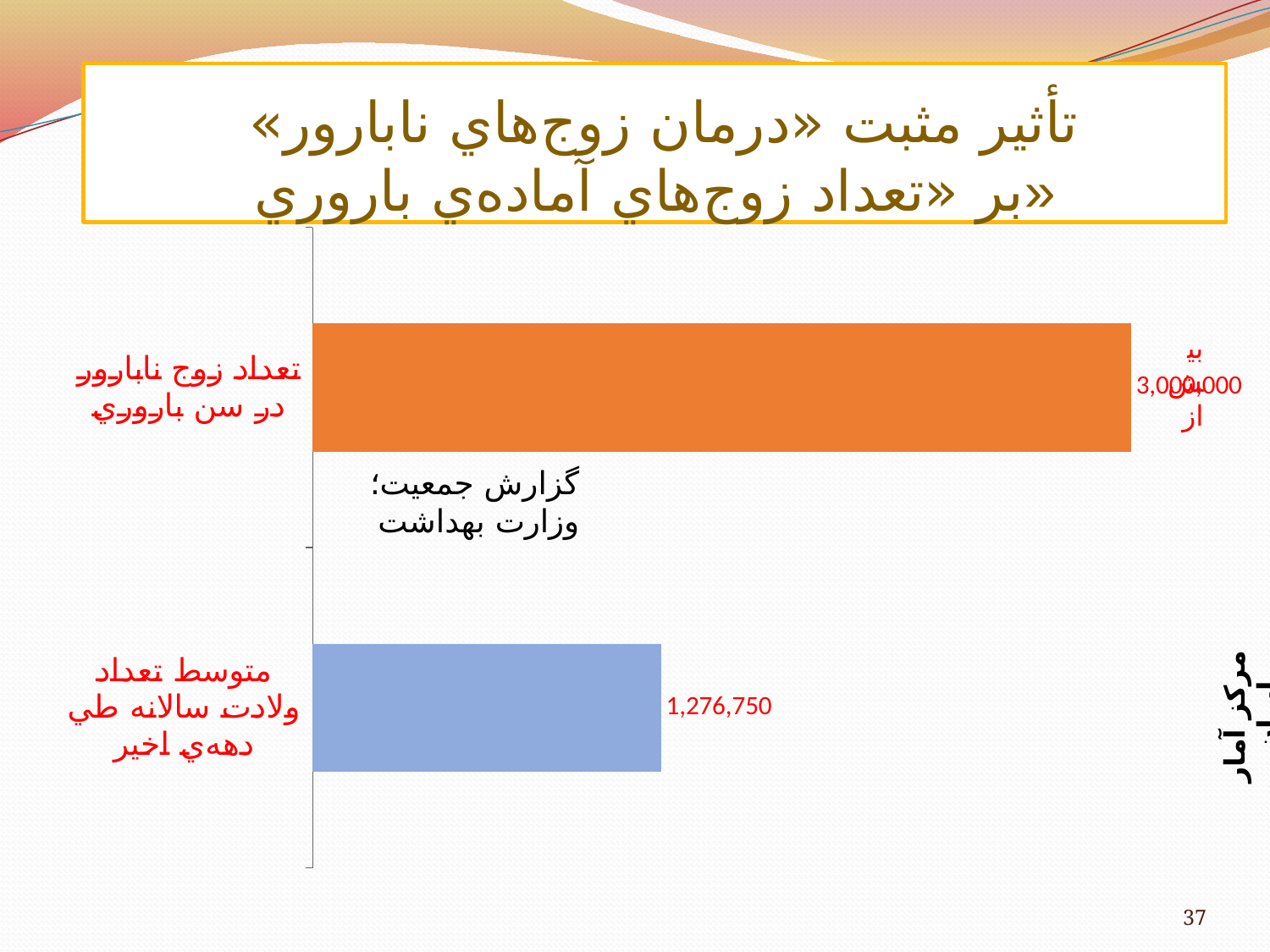

# تأثير مثبت «درمان زوج‌هاي نابارور» بر «تعداد زوج‌هاي آماده‌ي باروري»

### Chart

| Category |  |
|---|---|
| متوسط تعداد ولادت سالانه طي دهه‌ي اخير | 1276750.272727274 |
| تعداد زوج نابارور در سن باروري | 3000000.0 |
بيش از
گزارش جمعيت؛ وزارت بهداشت
مركز آمار ايران
37